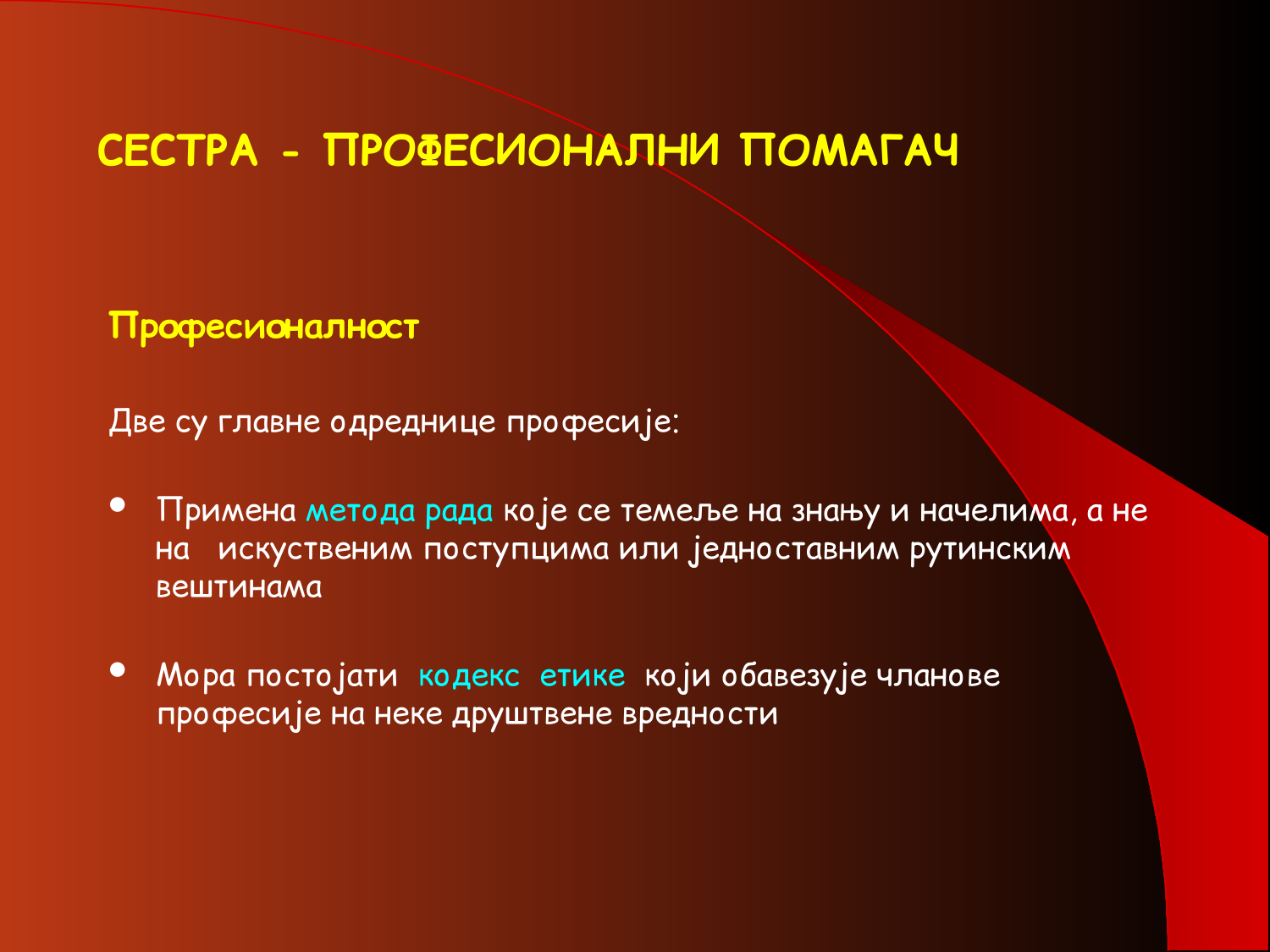

# СЕСТРА - ПРОФЕСИОНАЛНИ ПОМАГАЧ
Професионалност

Две су главне одреднице професије:

Примена метода рада које се темеље на знању и начелима, а не на   искуственим поступцима или једноставним рутинским вештинама

Мора постојати  кодекс  етике  који обавезује чланове професије на неке друштвене вредности